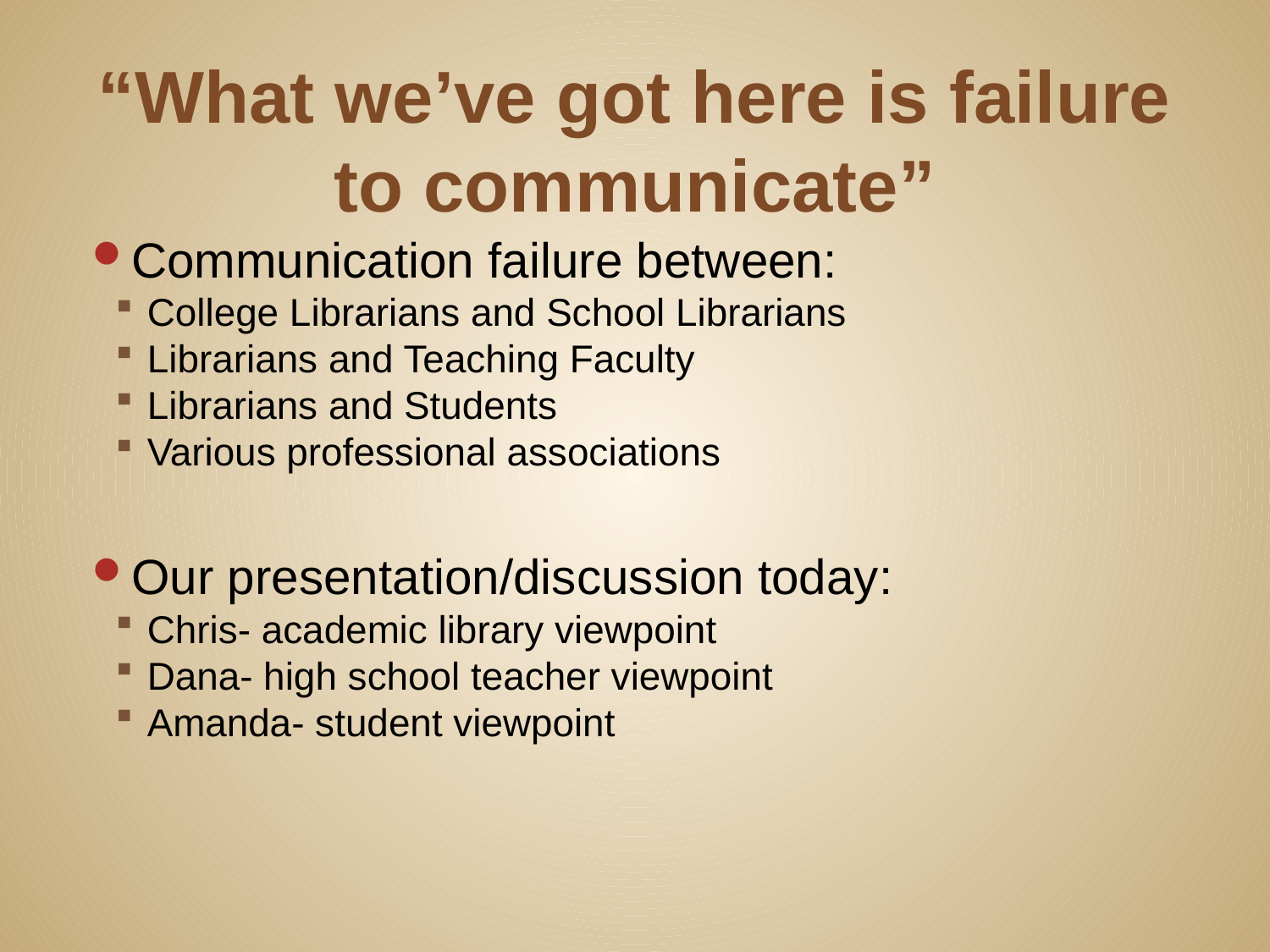

# “What we’ve got here is failure to communicate”
Communication failure between:
College Librarians and School Librarians
Librarians and Teaching Faculty
Librarians and Students
Various professional associations

Our presentation/discussion today:
Chris- academic library viewpoint
Dana- high school teacher viewpoint
Amanda- student viewpoint